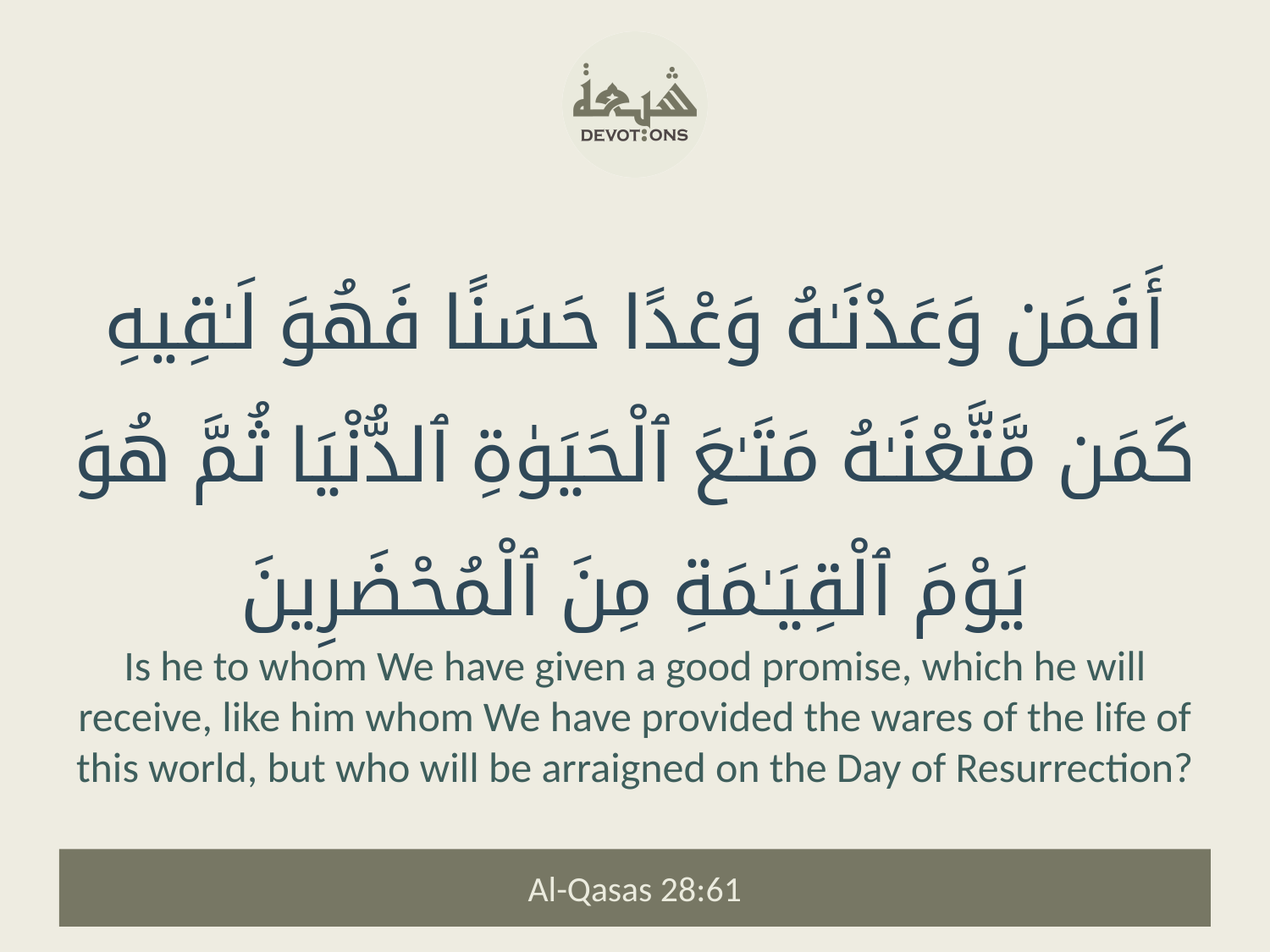

أَفَمَن وَعَدْنَـٰهُ وَعْدًا حَسَنًا فَهُوَ لَـٰقِيهِ كَمَن مَّتَّعْنَـٰهُ مَتَـٰعَ ٱلْحَيَوٰةِ ٱلدُّنْيَا ثُمَّ هُوَ يَوْمَ ٱلْقِيَـٰمَةِ مِنَ ٱلْمُحْضَرِينَ
Is he to whom We have given a good promise, which he will receive, like him whom We have provided the wares of the life of this world, but who will be arraigned on the Day of Resurrection?
Al-Qasas 28:61